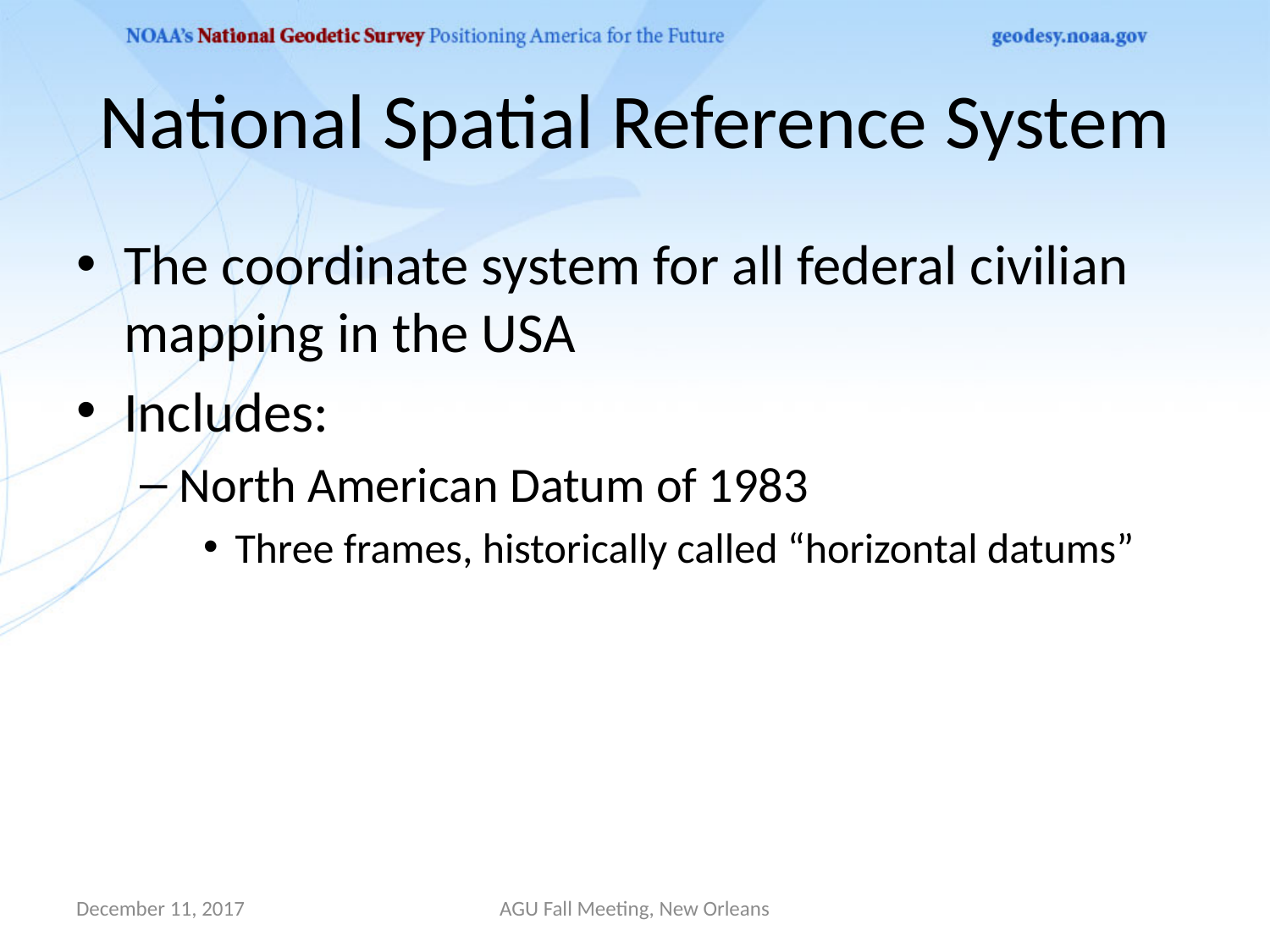

# National Spatial Reference System
The coordinate system for all federal civilian mapping in the USA
Includes:
North American Datum of 1983
Three frames, historically called “horizontal datums”
December 11, 2017
AGU Fall Meeting, New Orleans